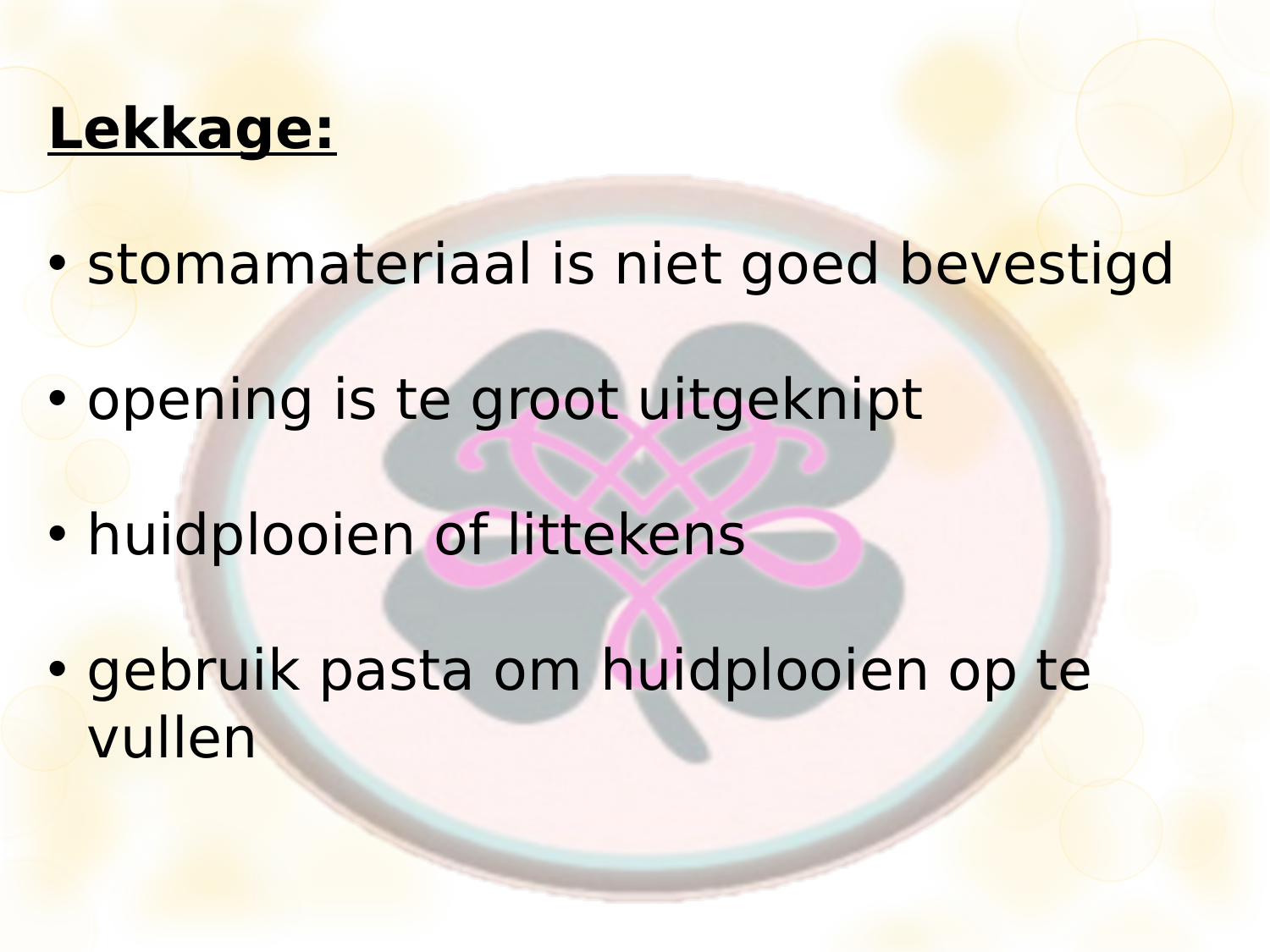

Lekkage:

stomamateriaal is niet goed bevestigd

opening is te groot uitgeknipt

huidplooien of littekens

gebruik pasta om huidplooien op te vullen